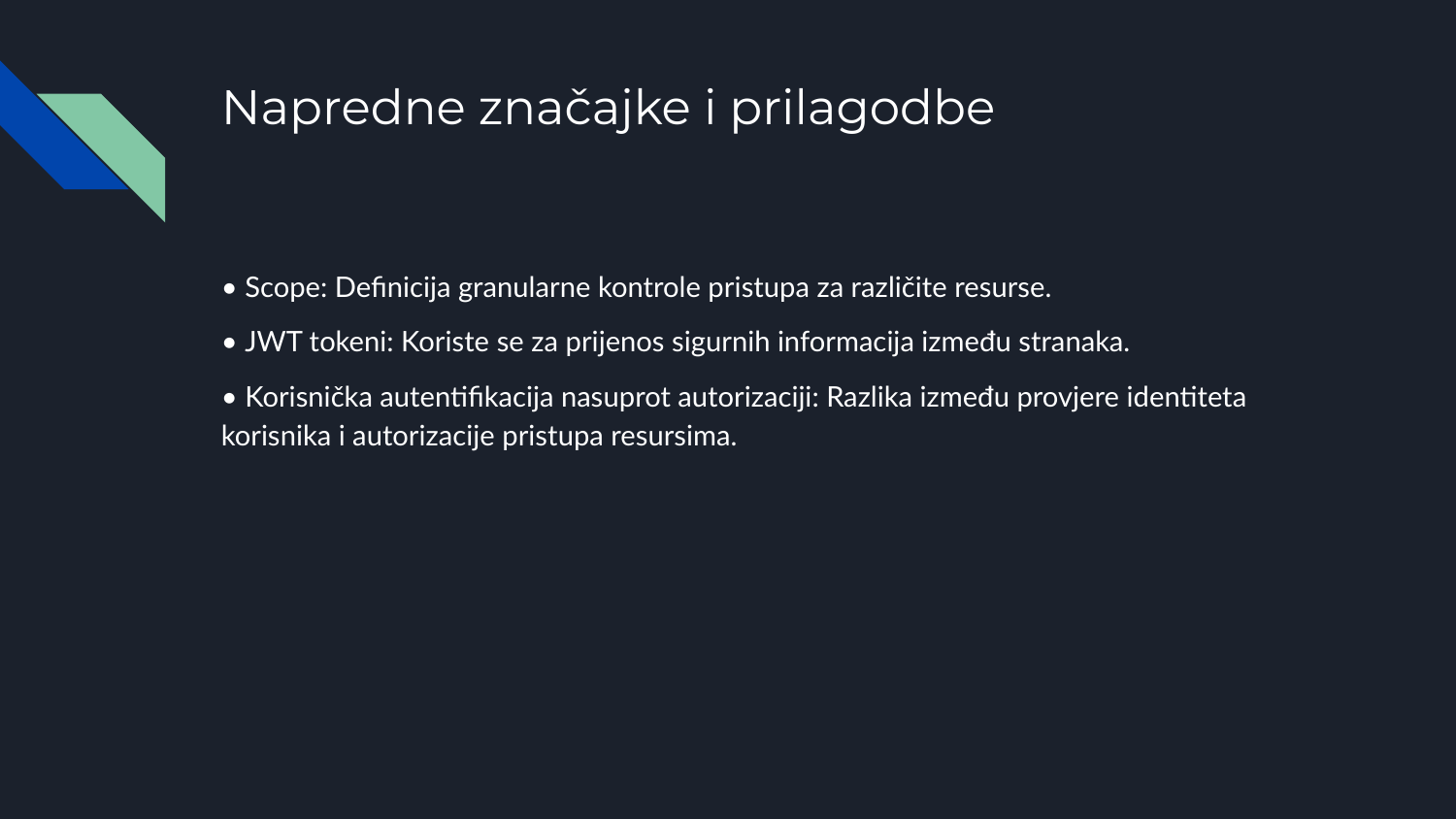

# Napredne značajke i prilagodbe
• Scope: Definicija granularne kontrole pristupa za različite resurse.
• JWT tokeni: Koriste se za prijenos sigurnih informacija između stranaka.
• Korisnička autentifikacija nasuprot autorizaciji: Razlika između provjere identiteta korisnika i autorizacije pristupa resursima.